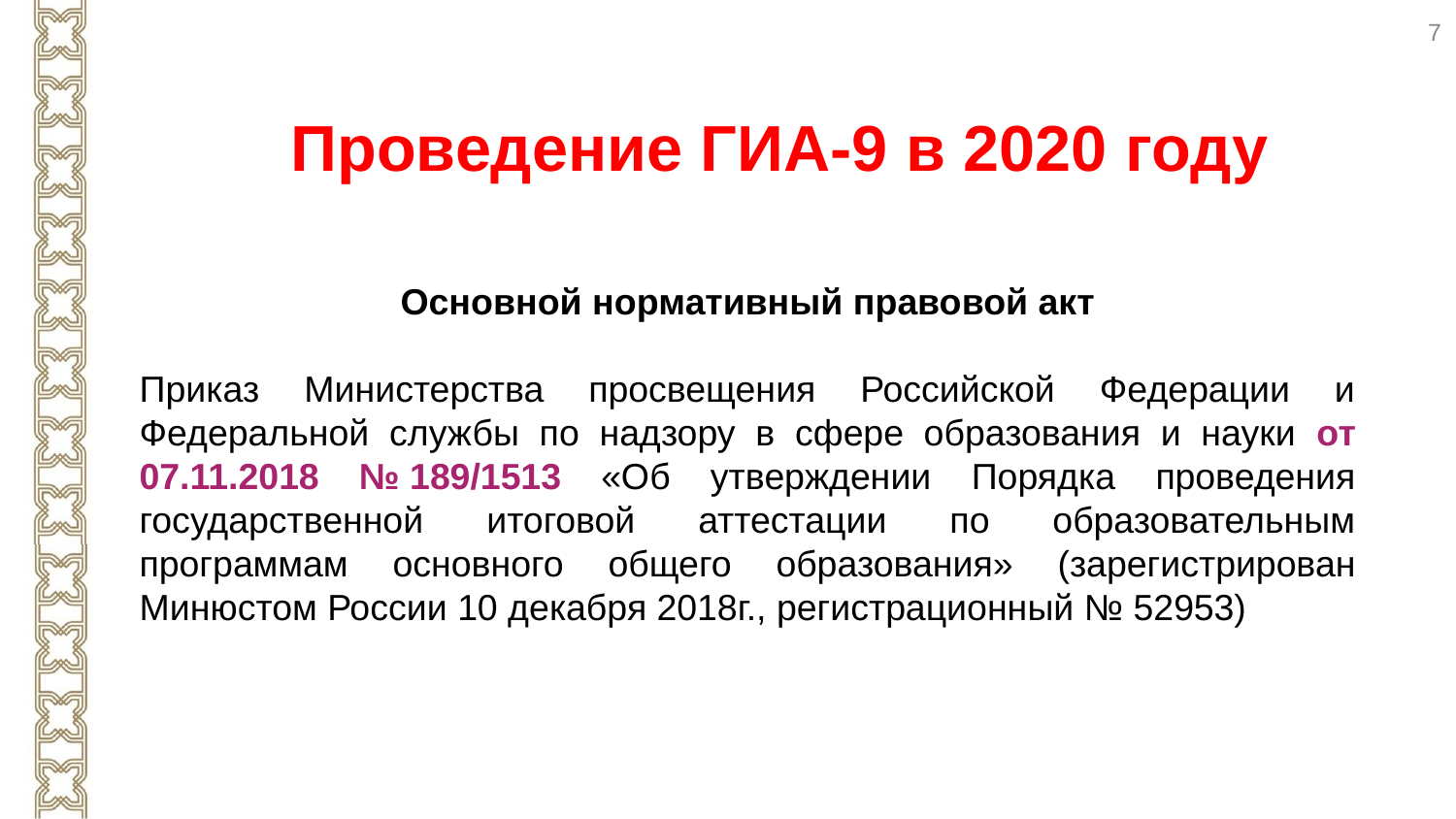

7
Проведение ГИА-9 в 2020 году
Основной нормативный правовой акт

Приказ Министерства просвещения Российской Федерации и Федеральной службы по надзору в сфере образования и науки от 07.11.2018 № 189/1513 «Об утверждении Порядка проведения государственной итоговой аттестации по образовательным программам основного общего образования» (зарегистрирован Минюстом России 10 декабря 2018г., регистрационный № 52953)